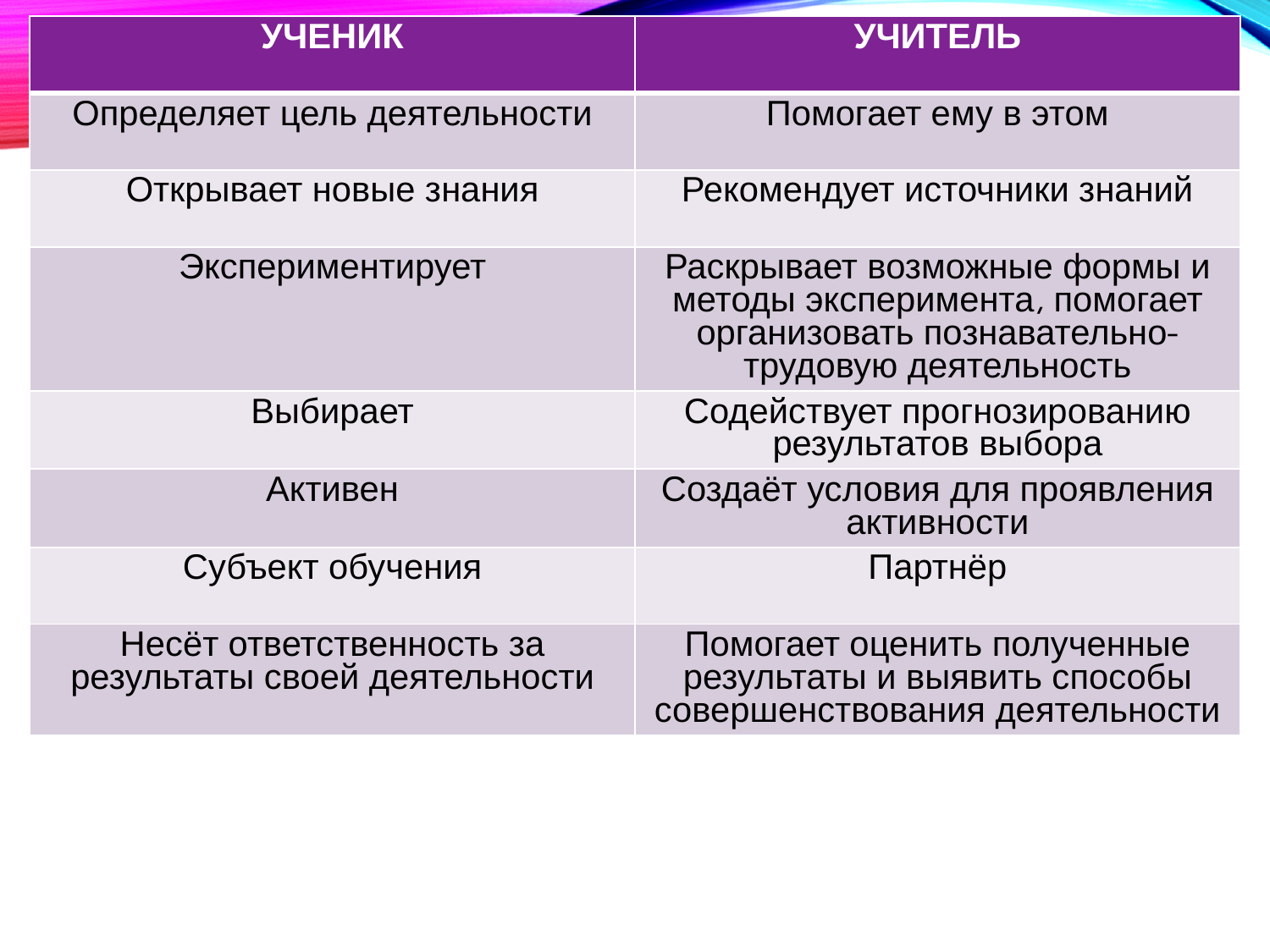

| УЧЕНИК | УЧИТЕЛЬ |
| --- | --- |
| Определяет цель деятельности | Помогает ему в этом |
| Открывает новые знания | Рекомендует источники знаний |
| Экспериментирует | Раскрывает возможные формы и методы эксперимента, помогает организовать познавательно-трудовую деятельность |
| Выбирает | Содействует прогнозированию результатов выбора |
| Активен | Создаёт условия для проявления активности |
| Субъект обучения | Партнёр |
| Несёт ответственность за результаты своей деятельности | Помогает оценить полученные результаты и выявить способы совершенствования деятельности |